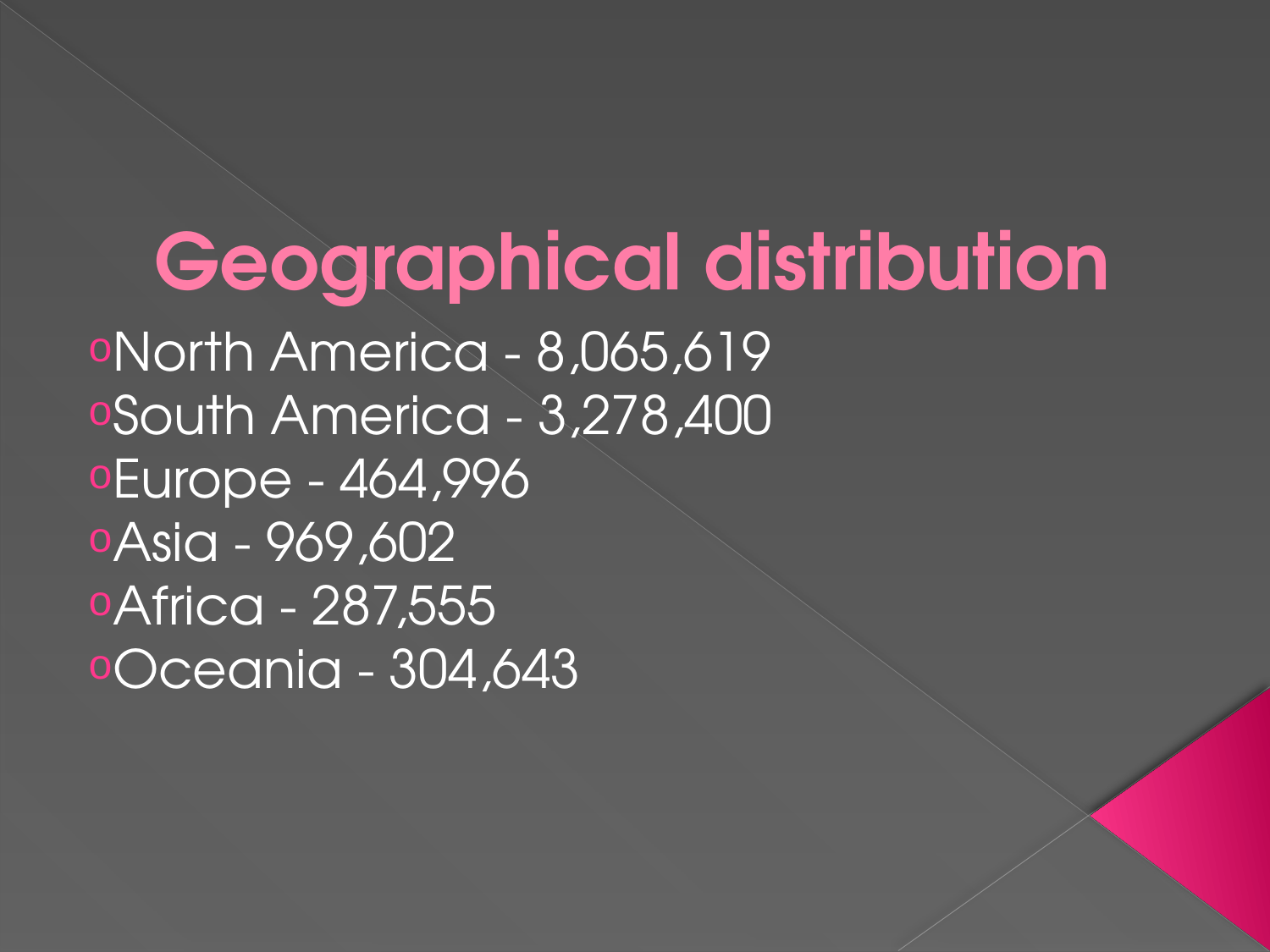

# Geographical distribution
North America - 8,065,619
South America - 3,278,400
Europe - 464,996
Asia - 969,602
Africa - 287,555
Oceania - 304,643